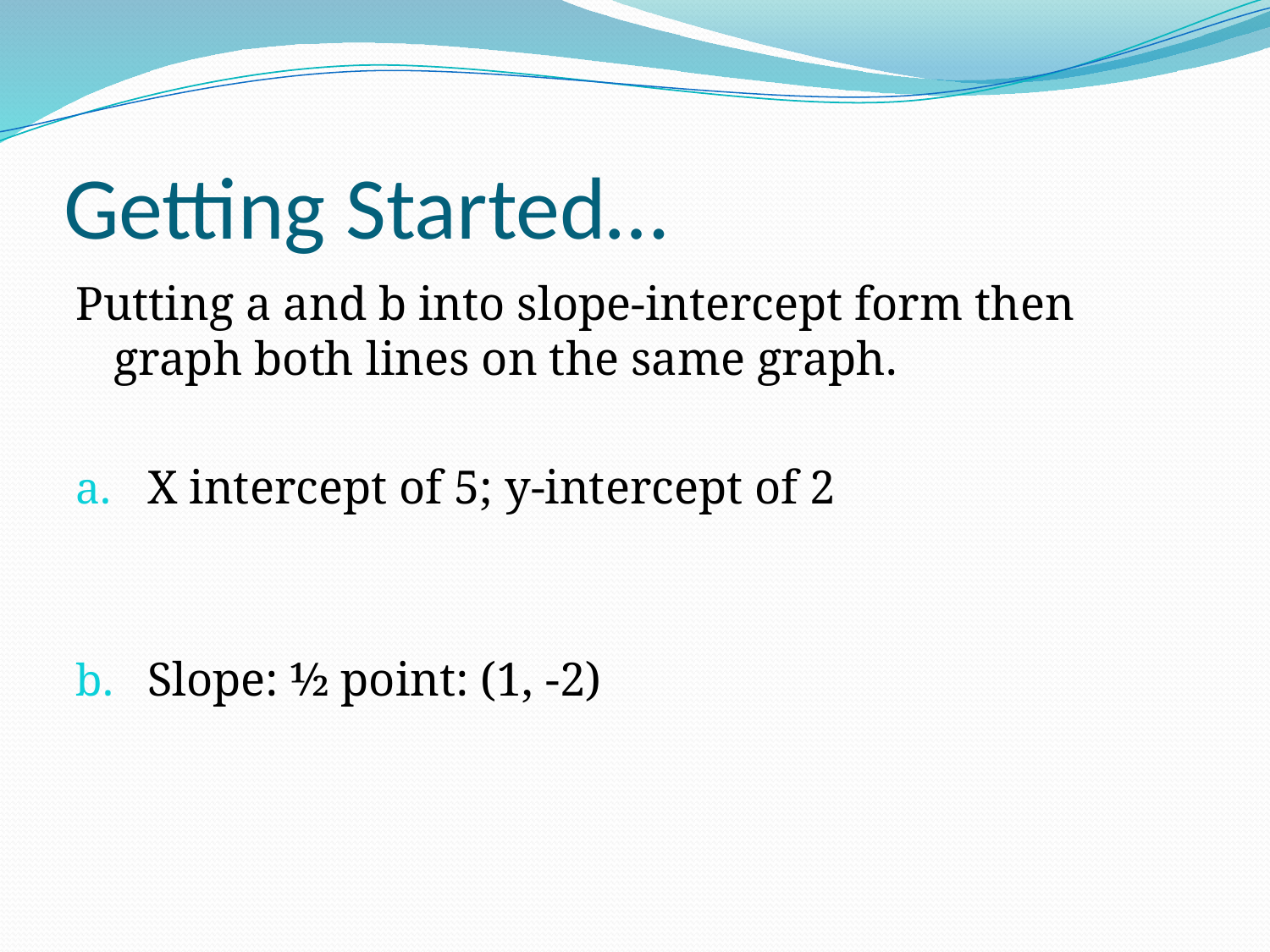

# Getting Started…
Putting a and b into slope-intercept form then graph both lines on the same graph.

X intercept of 5; y-intercept of 2

Slope: ½ point: (1, -2)